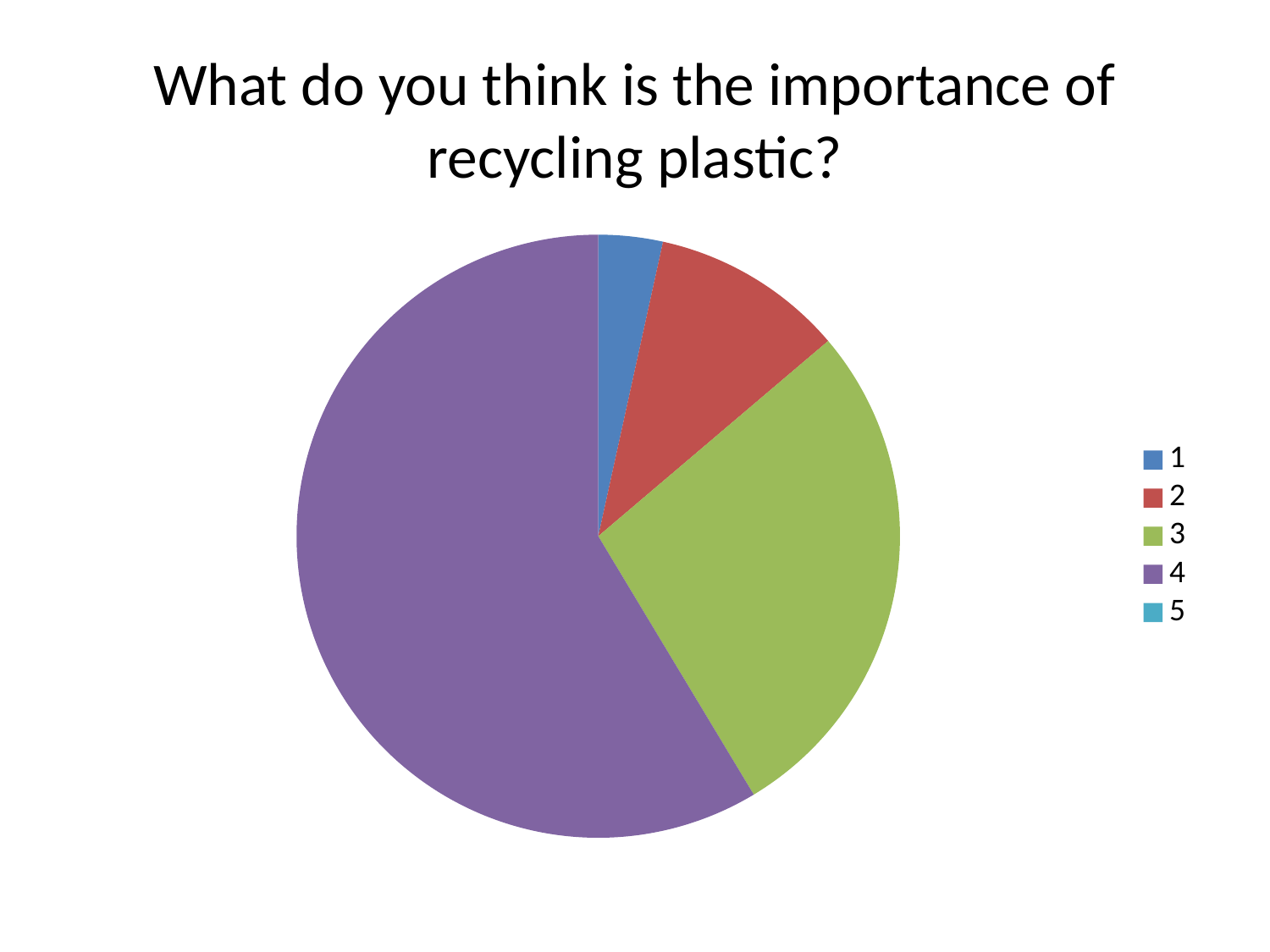

# What do you think is the importance of recycling plastic?

### Chart

| Category | Ventas |
|---|---|
| 1 | 1.0 |
| 2 | 3.0 |
| 3 | 8.0 |
| 4 | 17.0 |
| 5 | None |